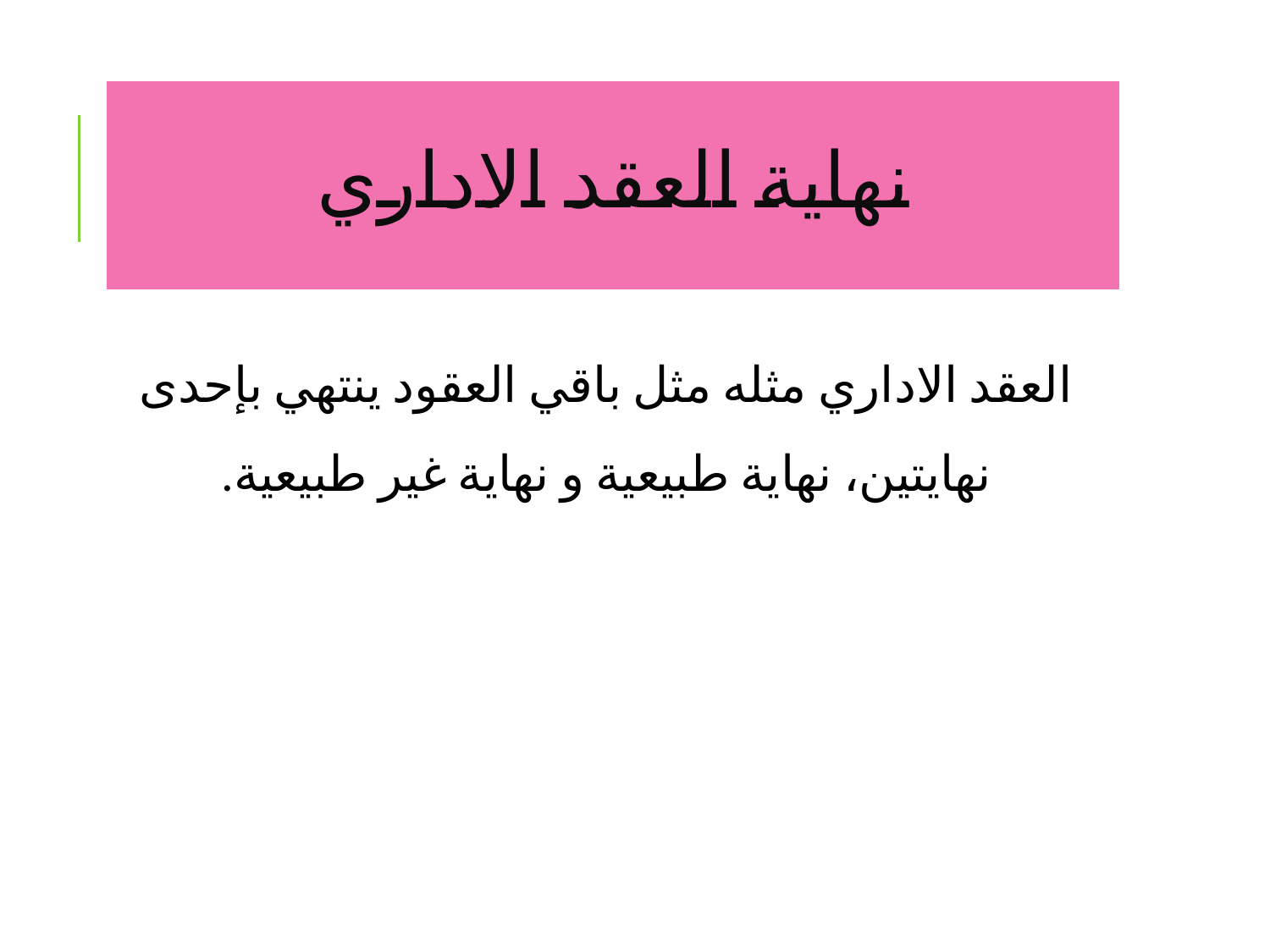

# نهاية العقد الاداري
العقد الاداري مثله مثل باقي العقود ينتهي بإحدى نهايتين، نهاية طبيعية و نهاية غير طبيعية.